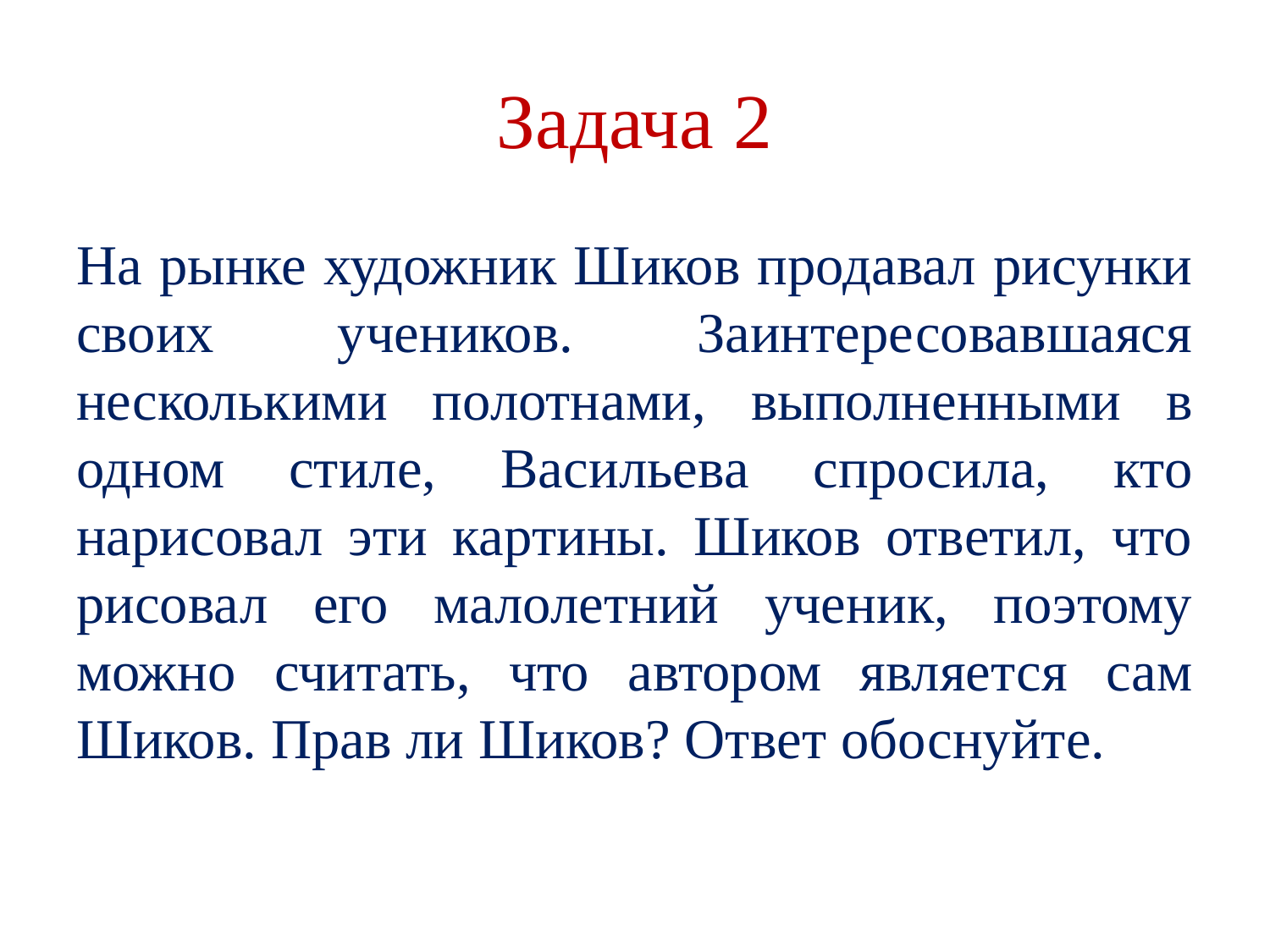

# Задача 2
На рынке художник Шиков продавал рисунки своих учеников. Заинтересовавшаяся несколькими полотнами, выполненными в одном стиле, Васильева спросила, кто нарисовал эти картины. Шиков ответил, что рисовал его малолетний ученик, поэтому можно считать, что автором является сам Шиков. Прав ли Шиков? Ответ обоснуйте.